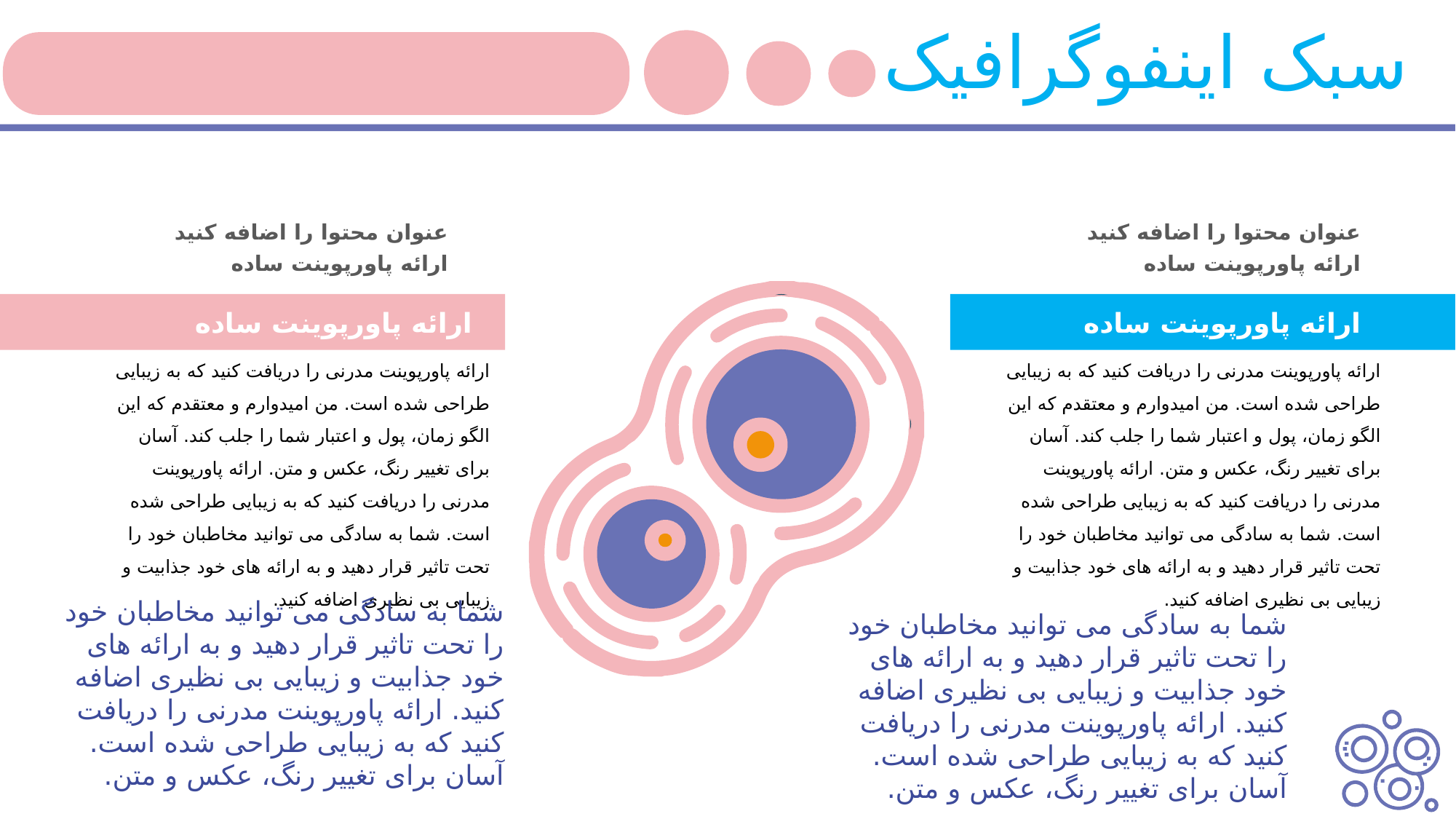

سبک اینفوگرافیک
عنوان محتوا را اضافه کنید
ارائه پاورپوینت ساده
عنوان محتوا را اضافه کنید
ارائه پاورپوینت ساده

ارائه پاورپوینت ساده
ارائه پاورپوینت مدرنی را دریافت کنید که به زیبایی طراحی شده است. من امیدوارم و معتقدم که این الگو زمان، پول و اعتبار شما را جلب کند. آسان برای تغییر رنگ، عکس و متن. ارائه پاورپوینت مدرنی را دریافت کنید که به زیبایی طراحی شده است. شما به سادگی می توانید مخاطبان خود را تحت تاثیر قرار دهید و به ارائه های خود جذابیت و زیبایی بی نظیری اضافه کنید.
ارائه پاورپوینت ساده
ارائه پاورپوینت مدرنی را دریافت کنید که به زیبایی طراحی شده است. من امیدوارم و معتقدم که این الگو زمان، پول و اعتبار شما را جلب کند. آسان برای تغییر رنگ، عکس و متن. ارائه پاورپوینت مدرنی را دریافت کنید که به زیبایی طراحی شده است. شما به سادگی می توانید مخاطبان خود را تحت تاثیر قرار دهید و به ارائه های خود جذابیت و زیبایی بی نظیری اضافه کنید.

شما به سادگی می توانید مخاطبان خود را تحت تاثیر قرار دهید و به ارائه های خود جذابیت و زیبایی بی نظیری اضافه کنید. ارائه پاورپوینت مدرنی را دریافت کنید که به زیبایی طراحی شده است. آسان برای تغییر رنگ، عکس و متن.
شما به سادگی می توانید مخاطبان خود را تحت تاثیر قرار دهید و به ارائه های خود جذابیت و زیبایی بی نظیری اضافه کنید. ارائه پاورپوینت مدرنی را دریافت کنید که به زیبایی طراحی شده است. آسان برای تغییر رنگ، عکس و متن.